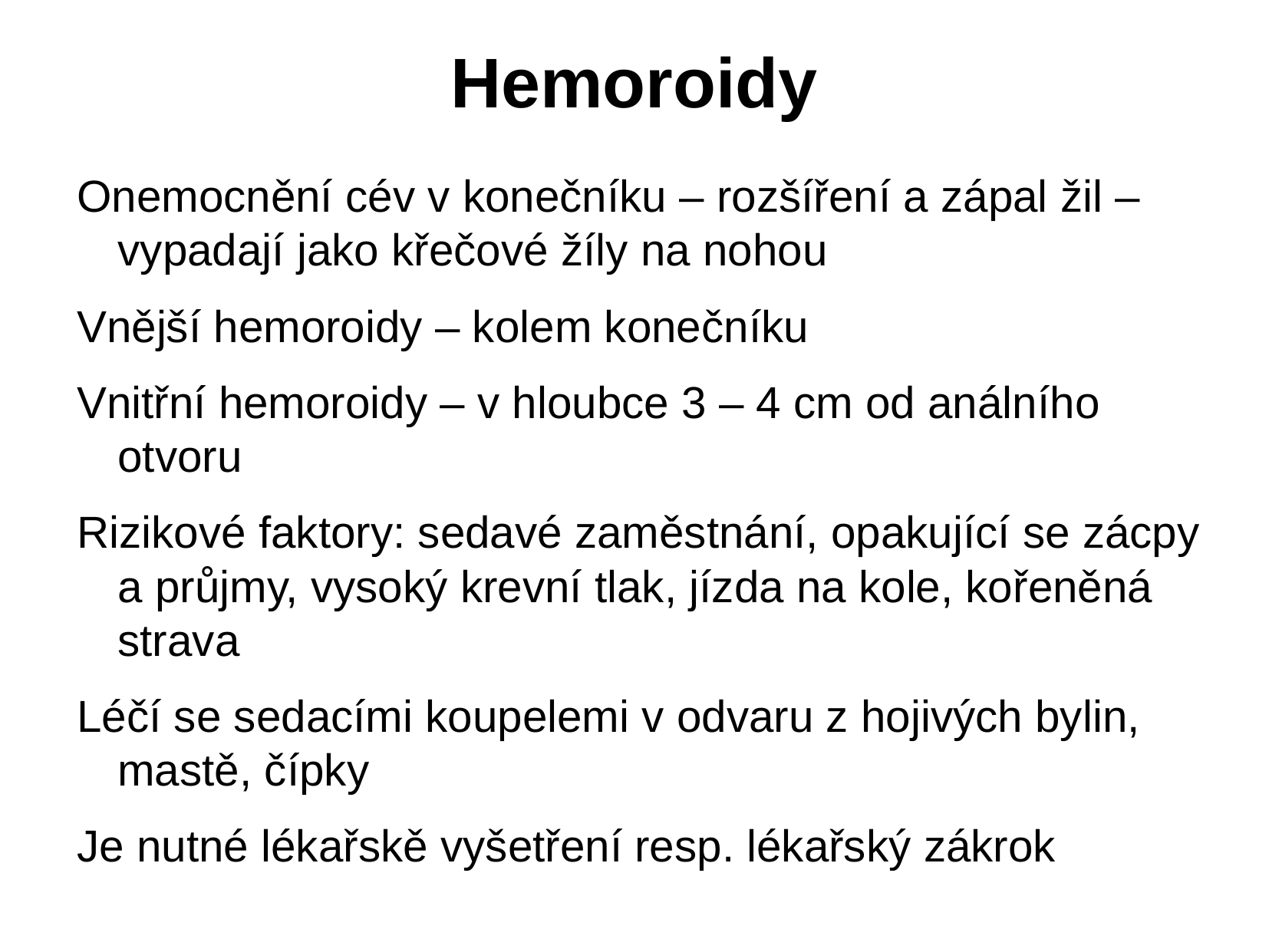

# Hemoroidy
Onemocnění cév v konečníku – rozšíření a zápal žil – vypadají jako křečové žíly na nohou
Vnější hemoroidy – kolem konečníku
Vnitřní hemoroidy – v hloubce 3 – 4 cm od análního otvoru
Rizikové faktory: sedavé zaměstnání, opakující se zácpy a průjmy, vysoký krevní tlak, jízda na kole, kořeněná strava
Léčí se sedacími koupelemi v odvaru z hojivých bylin, mastě, čípky
Je nutné lékařskě vyšetření resp. lékařský zákrok